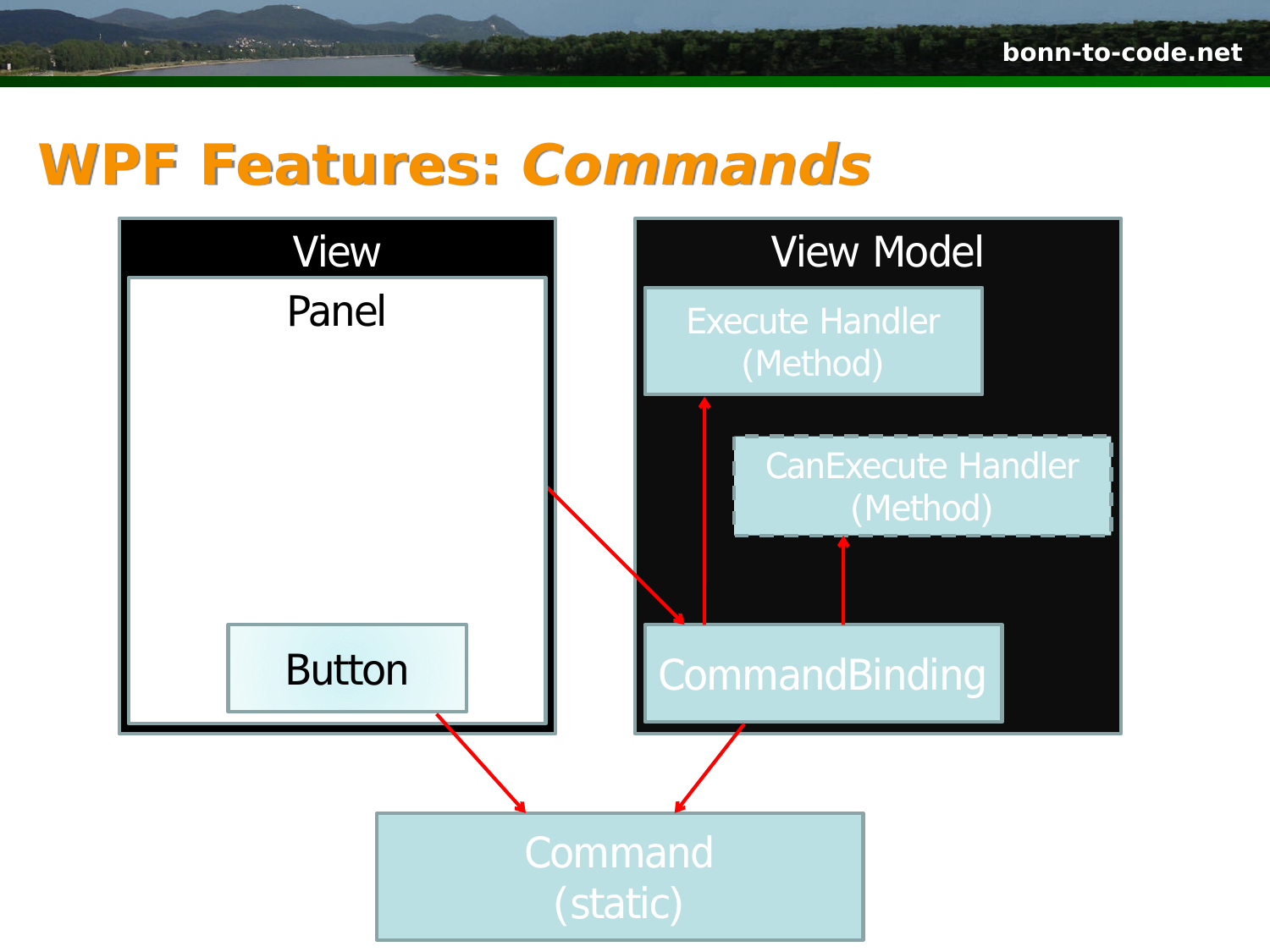

# WPF Features: Commands
View
View Model
Panel
Execute Handler
(Method)
CanExecute Handler
(Method)
Button
CommandBinding
Command
(static)